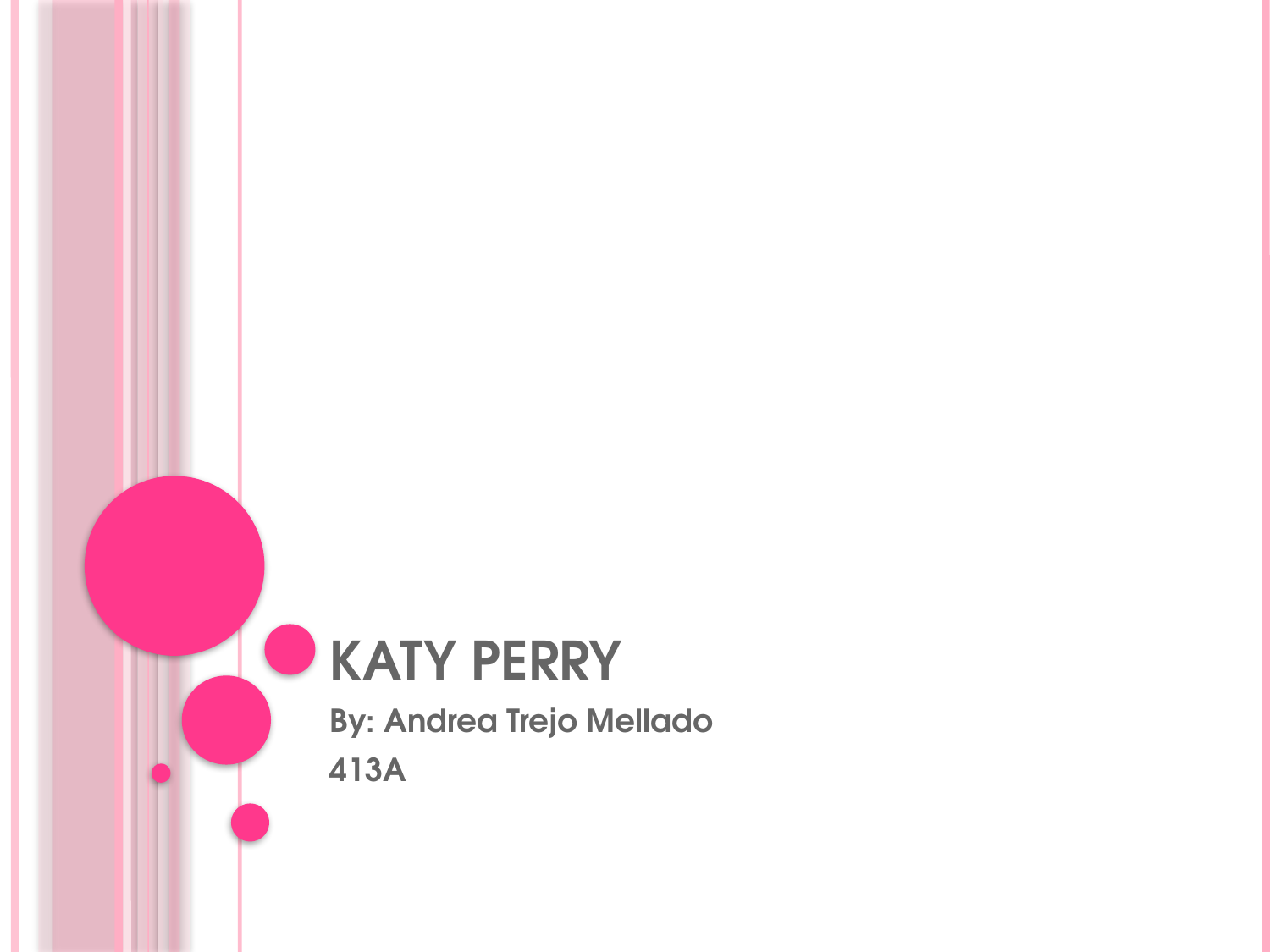

# KATY PERRY
By: Andrea Trejo Mellado
413A